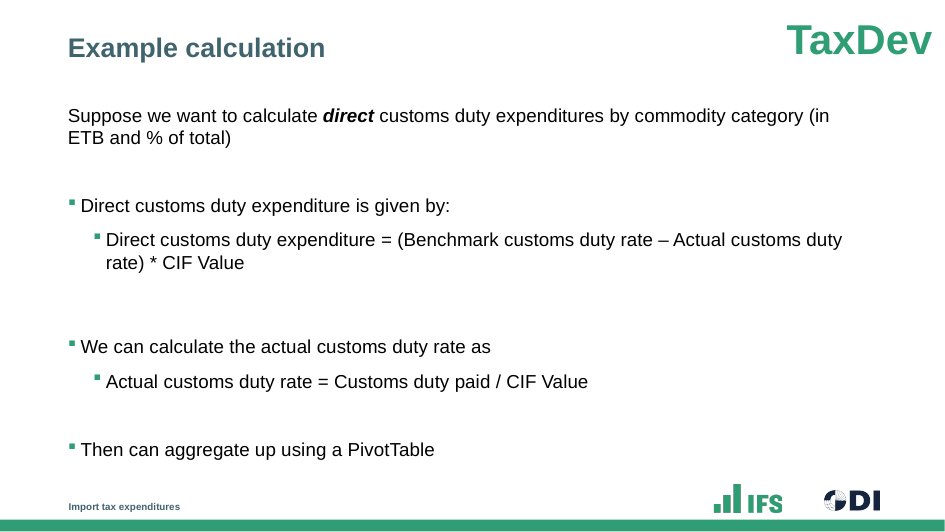

# Example calculation
Suppose we want to calculate direct customs duty expenditures by commodity category (in ETB and % of total)

Direct customs duty expenditure is given by:
Direct customs duty expenditure = (Benchmark customs duty rate – Actual customs duty rate) * CIF Value

We can calculate the actual customs duty rate as
Actual customs duty rate = Customs duty paid / CIF Value

Then can aggregate up using a PivotTable
Import tax expenditures